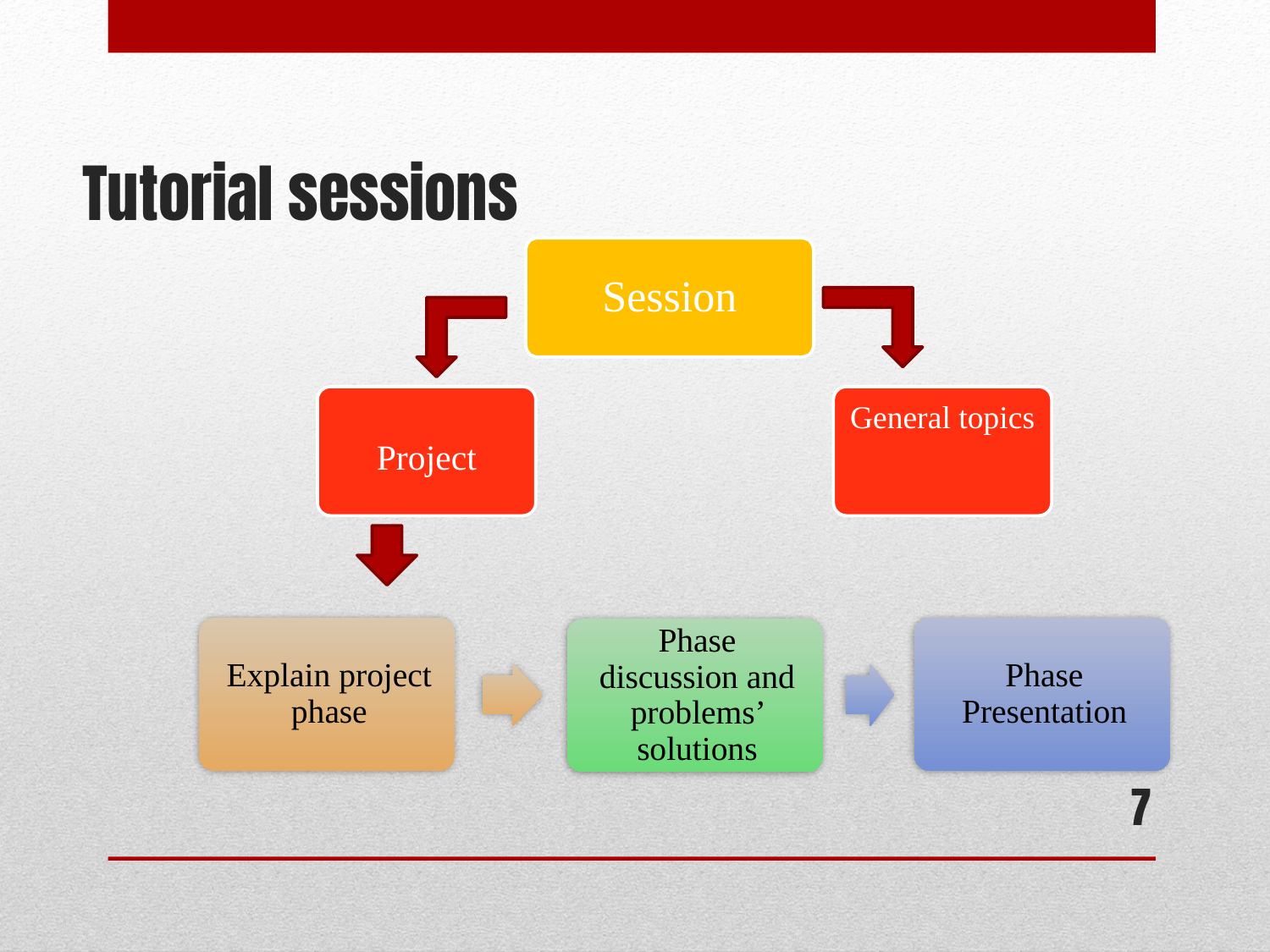

# Tutorial sessions

Session
Session

Project
General topics

Explain project phase

Phase discussion and problems’ solutions

Phase Presentation
7